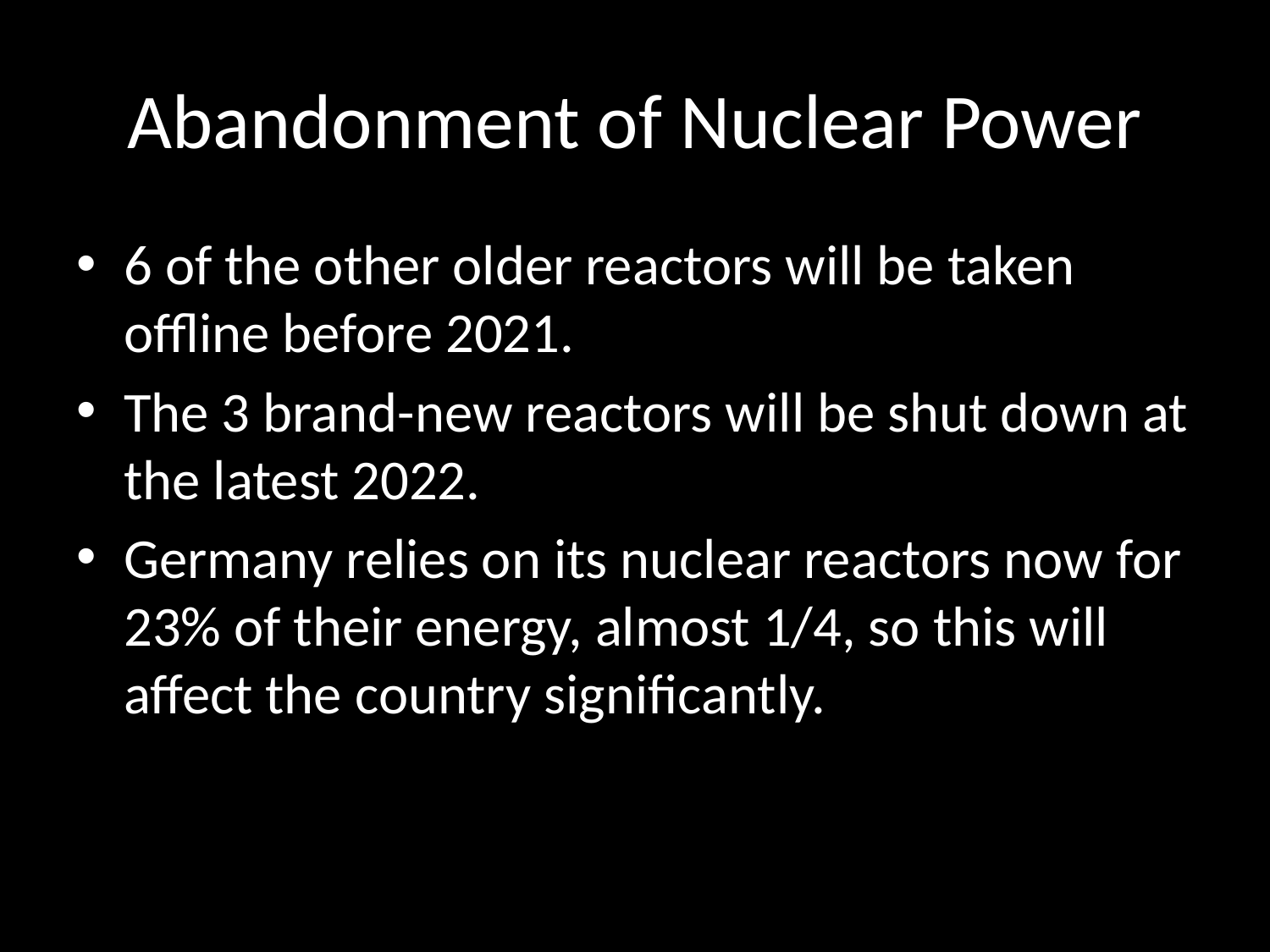

# Abandonment of Nuclear Power
6 of the other older reactors will be taken offline before 2021.
The 3 brand-new reactors will be shut down at the latest 2022.
Germany relies on its nuclear reactors now for 23% of their energy, almost 1/4, so this will affect the country significantly.